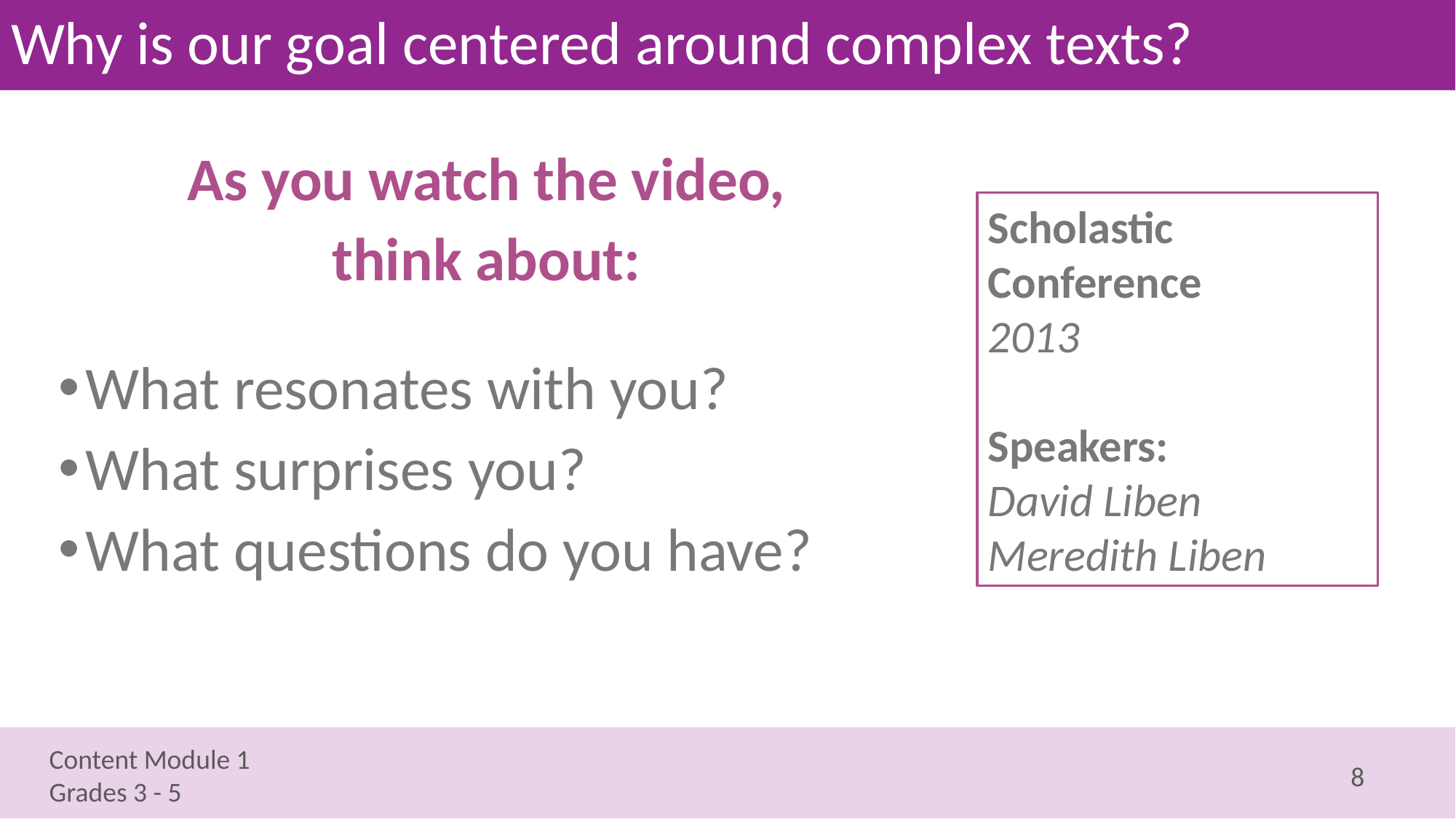

# Why is our goal centered around complex texts?
As you watch the video,
think about:

What resonates with you?
What surprises you?
What questions do you have?

Scholastic Conference
2013

Speakers:
David Liben
Meredith Liben
8